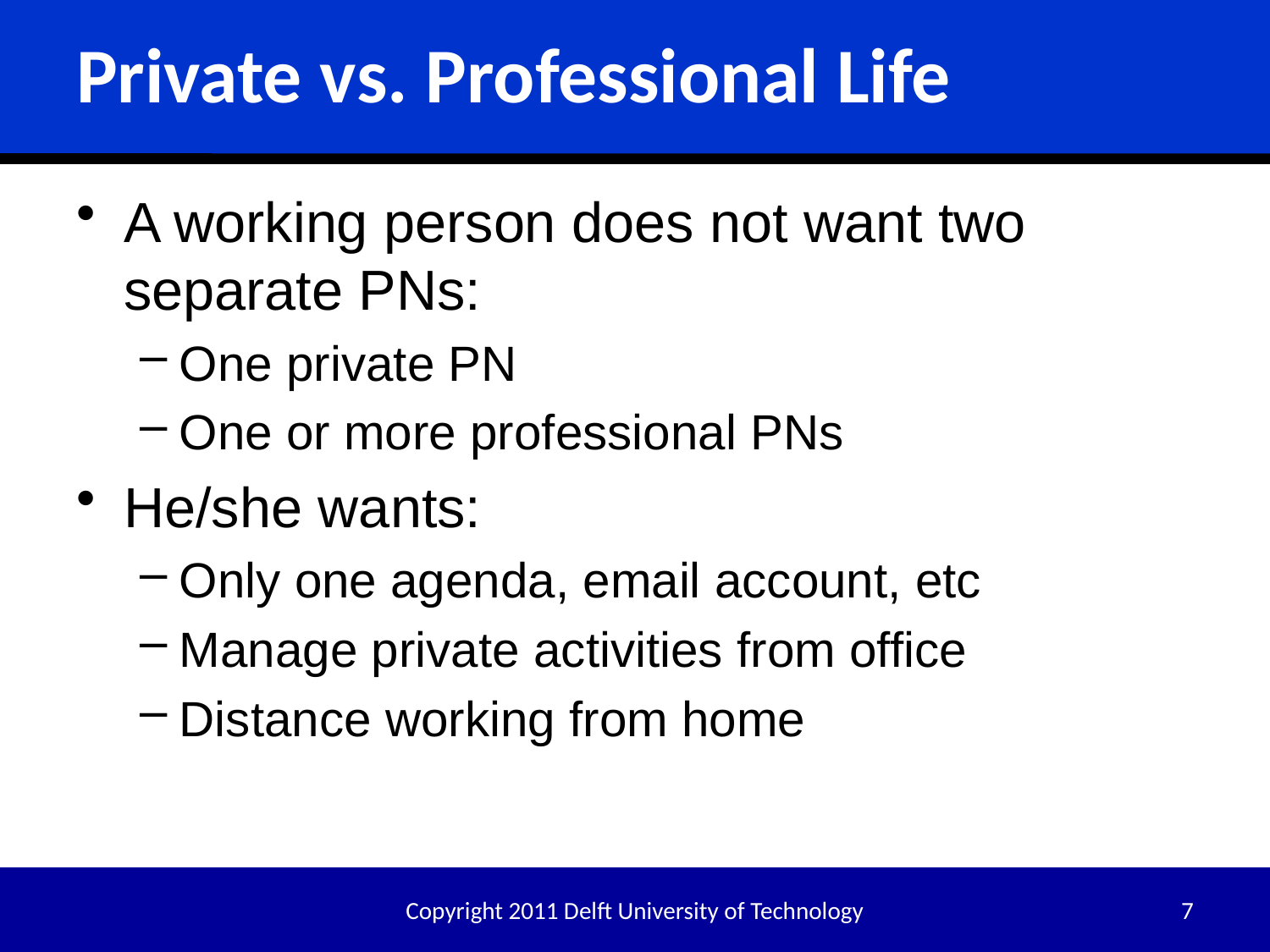

# Private vs. Professional Life
A working person does not want two separate PNs:
One private PN
One or more professional PNs
He/she wants:
Only one agenda, email account, etc
Manage private activities from office
Distance working from home
Copyright 2011 Delft University of Technology
7